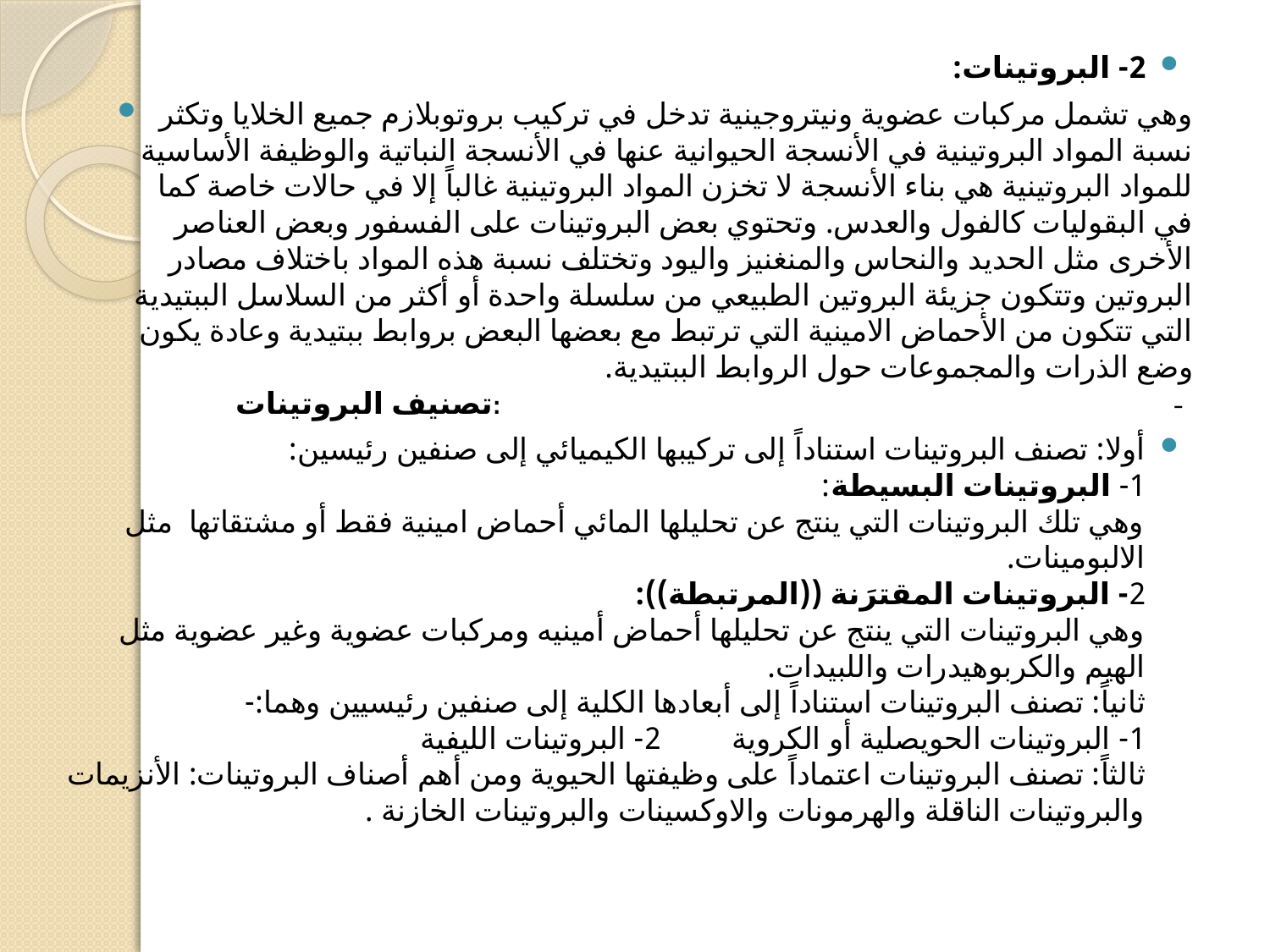

#
2- البروتينات:
وهي تشمل مركبات عضوية ونيتروجينية تدخل في تركيب بروتوبلازم جميع الخلايا وتكثر نسبة المواد البروتينية في الأنسجة الحيوانية عنها في الأنسجة النباتية والوظيفة الأساسية للمواد البروتينية هي بناء الأنسجة لا تخزن المواد البروتينية غالباً إلا في حالات خاصة كما في البقوليات كالفول والعدس. وتحتوي بعض البروتينات على الفسفور وبعض العناصر الأخرى مثل الحديد والنحاس والمنغنيز واليود وتختلف نسبة هذه المواد باختلاف مصادر البروتين وتتكون جزيئة البروتين الطبيعي من سلسلة واحدة أو أكثر من السلاسل الببتيدية التي تتكون من الأحماض الامينية التي ترتبط مع بعضها البعض بروابط ببتيدية وعادة يكون وضع الذرات والمجموعات حول الروابط الببتيدية.
تصنيف البروتينات:                                                                     -
أولا: تصنف البروتينات استناداً إلى تركيبها الكيميائي إلى صنفين رئيسين:
1- البروتينات البسيطة:
وهي تلك البروتينات التي ينتج عن تحليلها المائي أحماض امينية فقط أو مشتقاتها  مثل الالبومينات.
2- البروتينات المقترَنة ((المرتبطة)):
وهي البروتينات التي ينتج عن تحليلها أحماض أمينيه ومركبات عضوية وغير عضوية مثل الهيم والكربوهيدرات واللبيدات.
ثانياً: تصنف البروتينات استناداً إلى أبعادها الكلية إلى صنفين رئيسيين وهما:-
1- البروتينات الحويصلية أو الكروية         2- البروتينات الليفية
ثالثاً: تصنف البروتينات اعتماداً على وظيفتها الحيوية ومن أهم أصناف البروتينات: الأنزيمات والبروتينات الناقلة والهرمونات والاوكسينات والبروتينات الخازنة .